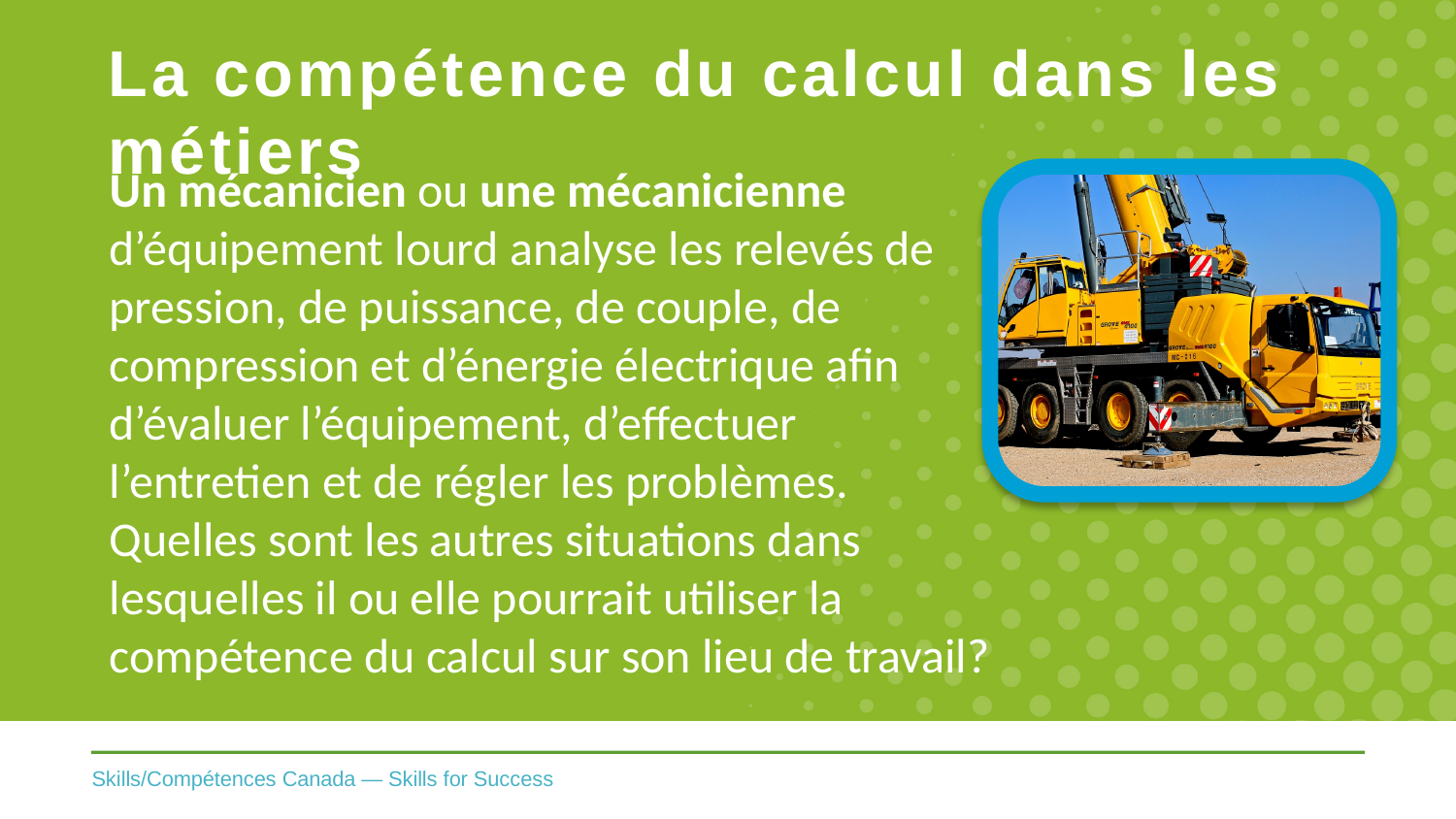

# La compétence du calcul dans les métiers
Un mécanicien ou une mécanicienne d’équipement lourd analyse les relevés de pression, de puissance, de couple, de compression et d’énergie électrique afin d’évaluer l’équipement, d’effectuer l’entretien et de régler les problèmes. Quelles sont les autres situations dans lesquelles il ou elle pourrait utiliser la compétence du calcul sur son lieu de travail?